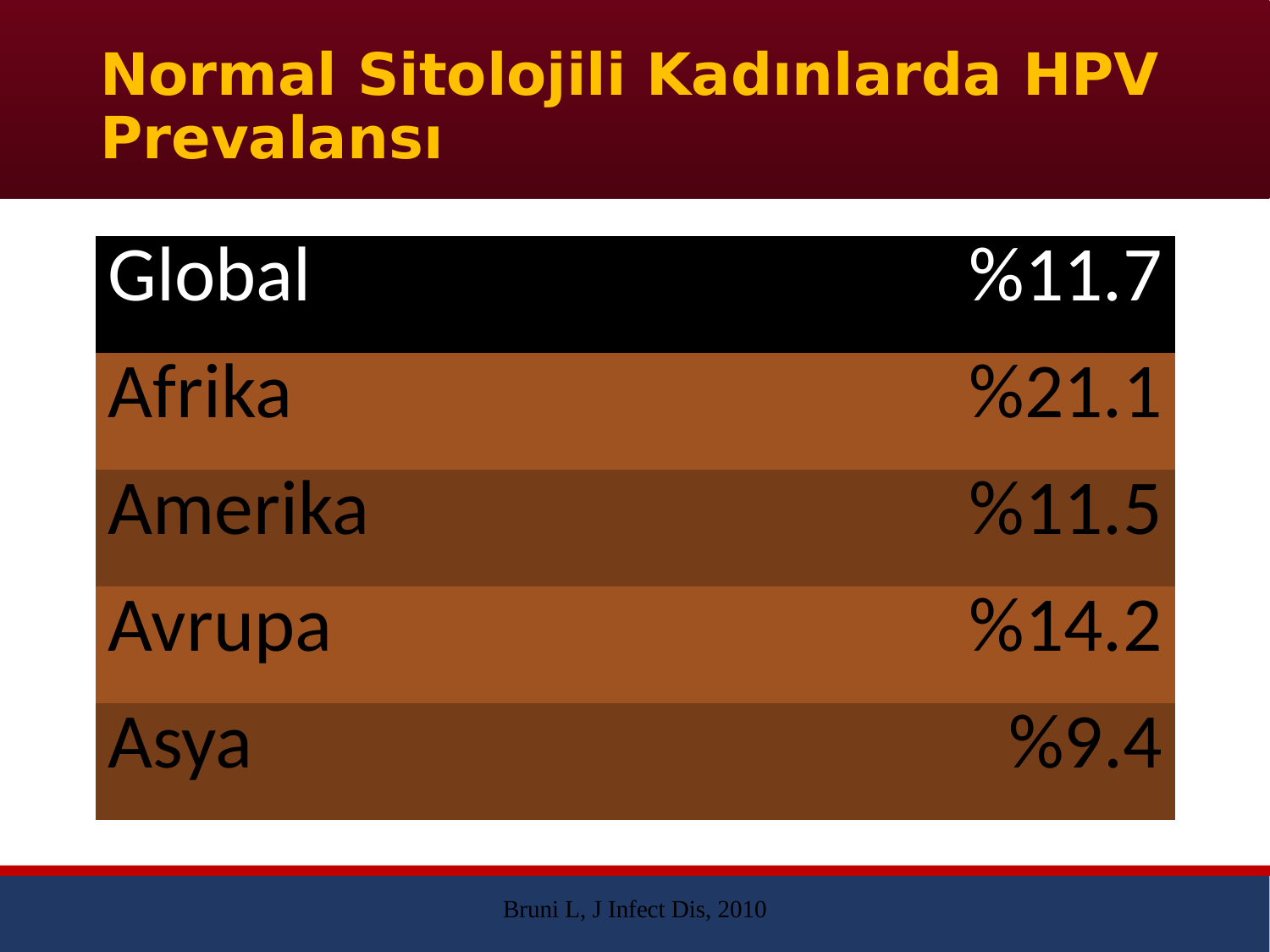

# Normal Sitolojili Kadınlarda HPV Prevalansı
| Global | %11.7 |
| --- | --- |
| Afrika | %21.1 |
| Amerika | %11.5 |
| Avrupa | %14.2 |
| Asya | %9.4 |
Bruni L, J Infect Dis, 2010